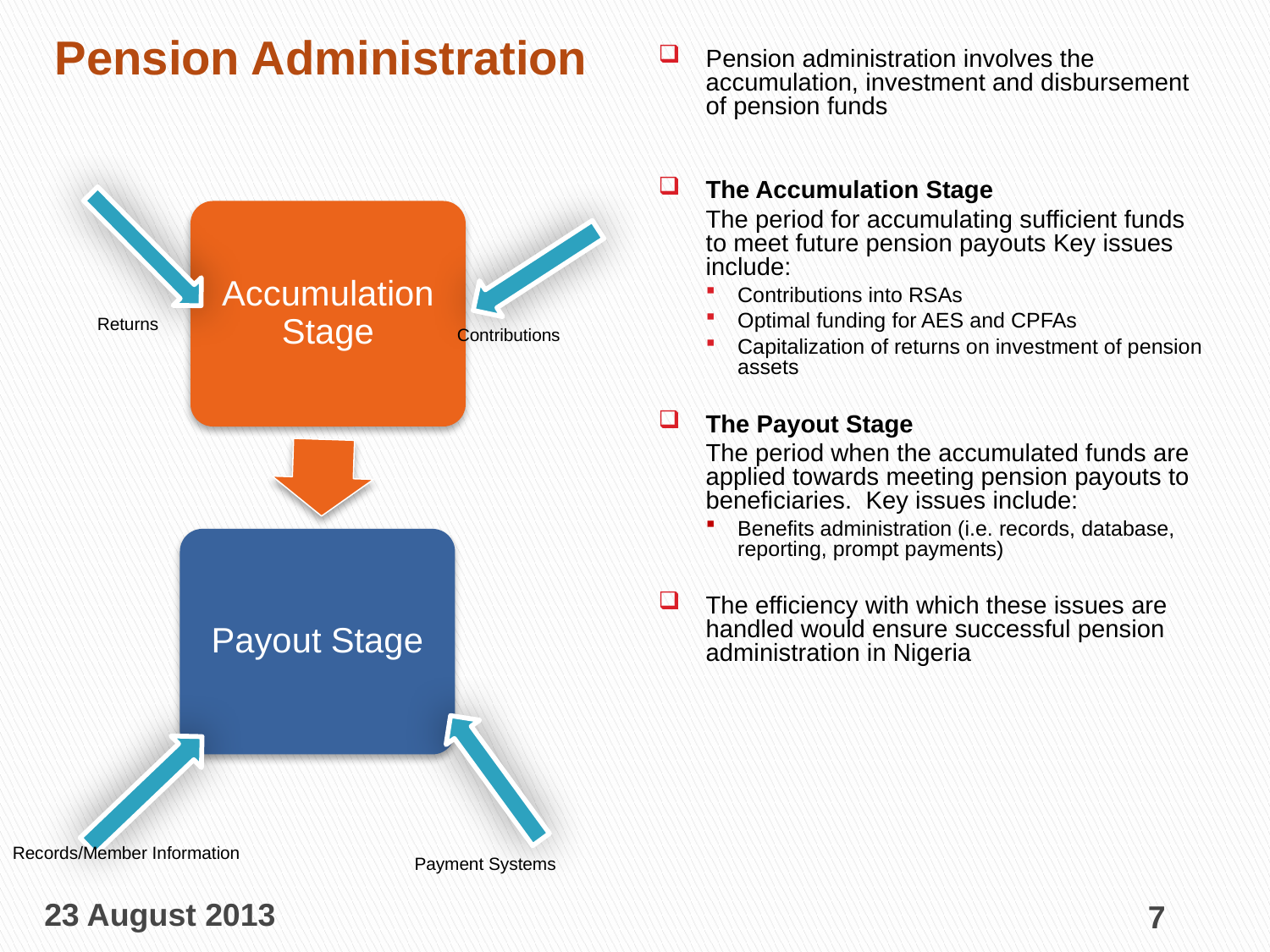

# Pension Administration
Pension administration involves the accumulation, investment and disbursement of pension funds

The Accumulation Stage
	The period for accumulating sufficient funds to meet future pension payouts Key issues include:
Contributions into RSAs
Optimal funding for AES and CPFAs
Capitalization of returns on investment of pension assets

The Payout Stage
	The period when the accumulated funds are applied towards meeting pension payouts to beneficiaries.  Key issues include:
Benefits administration (i.e. records, database, reporting, prompt payments)

The efficiency with which these issues are handled would ensure successful pension administration in Nigeria

Accumulation Stage

Payout Stage
Returns
Contributions

Records/Member Information
Payment Systems
23 August 2013
7